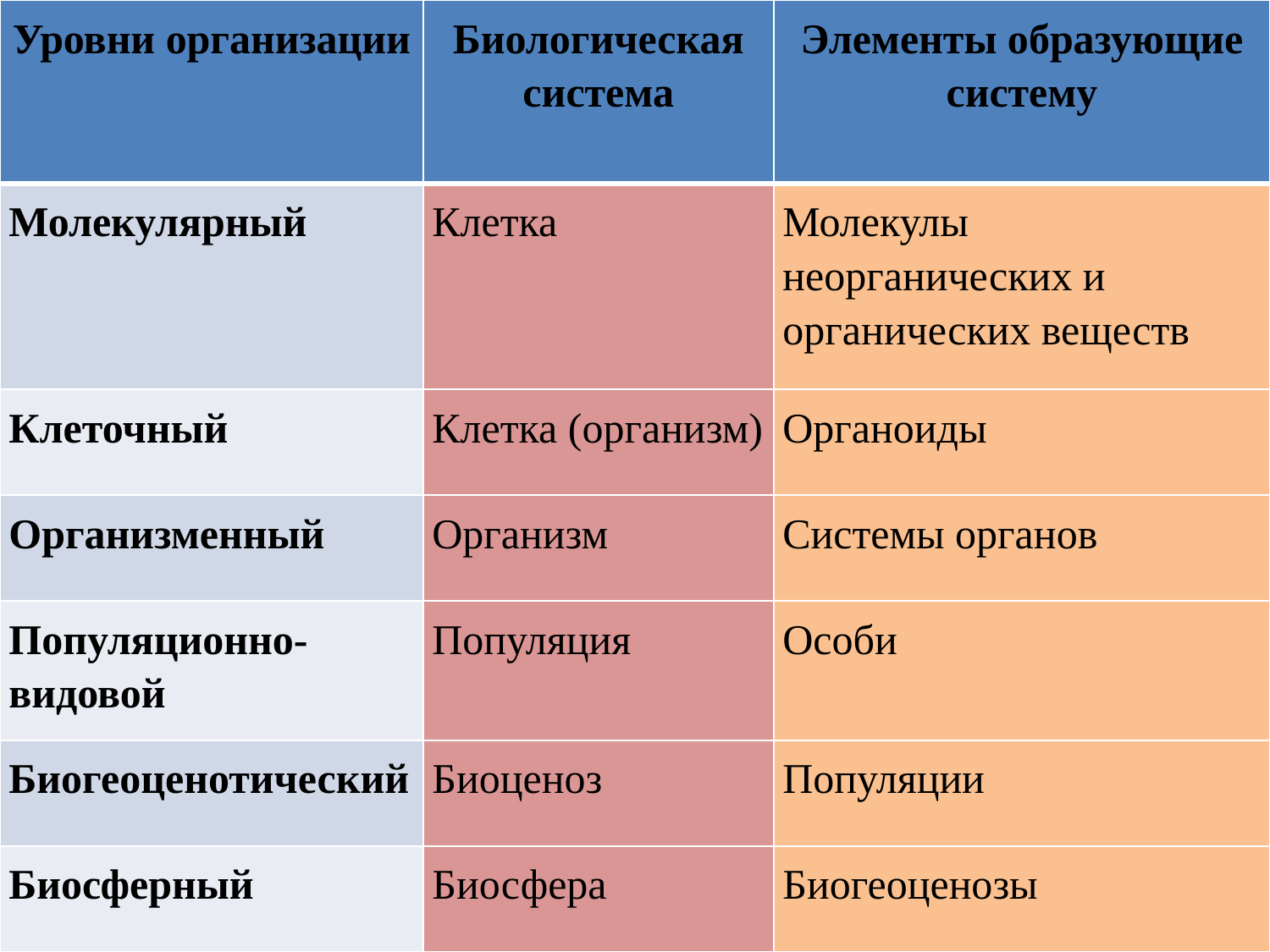

| Уровни организации | Биологическая система | Элементы образующие систему |
| --- | --- | --- |
| Молекулярный | Клетка | Молекулы неорганических и органических веществ |
| Клеточный | Клетка (организм) | Органоиды |
| Организменный | Организм | Системы органов |
| Популяционно-видовой | Популяция | Особи |
| Биогеоценотический | Биоценоз | Популяции |
| Биосферный | Биосфера | Биогеоценозы |